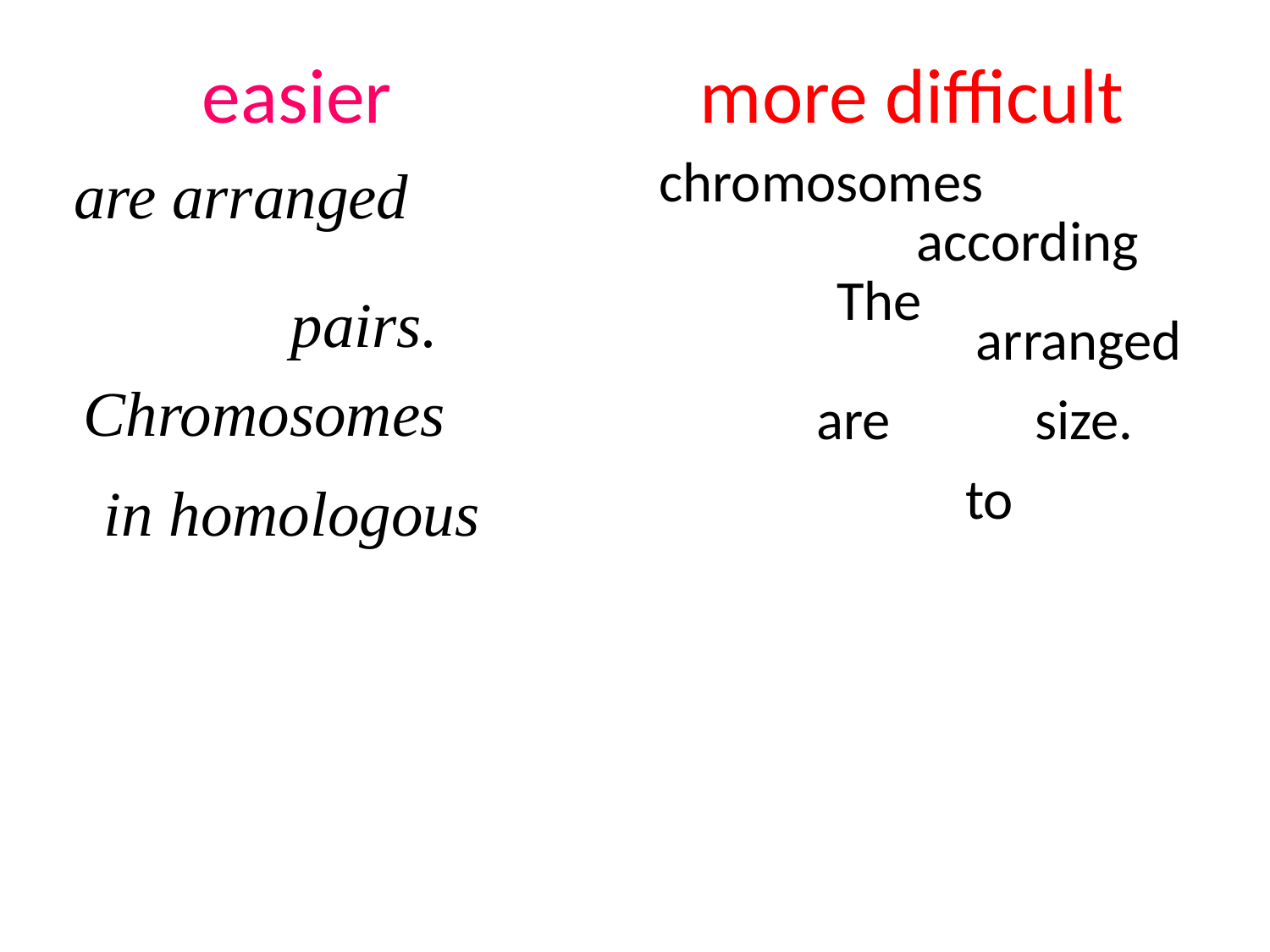

easier
more difficult
chromosomes
are arranged
according
The
pairs.
arranged
Chromosomes
are
size.
to
in homologous